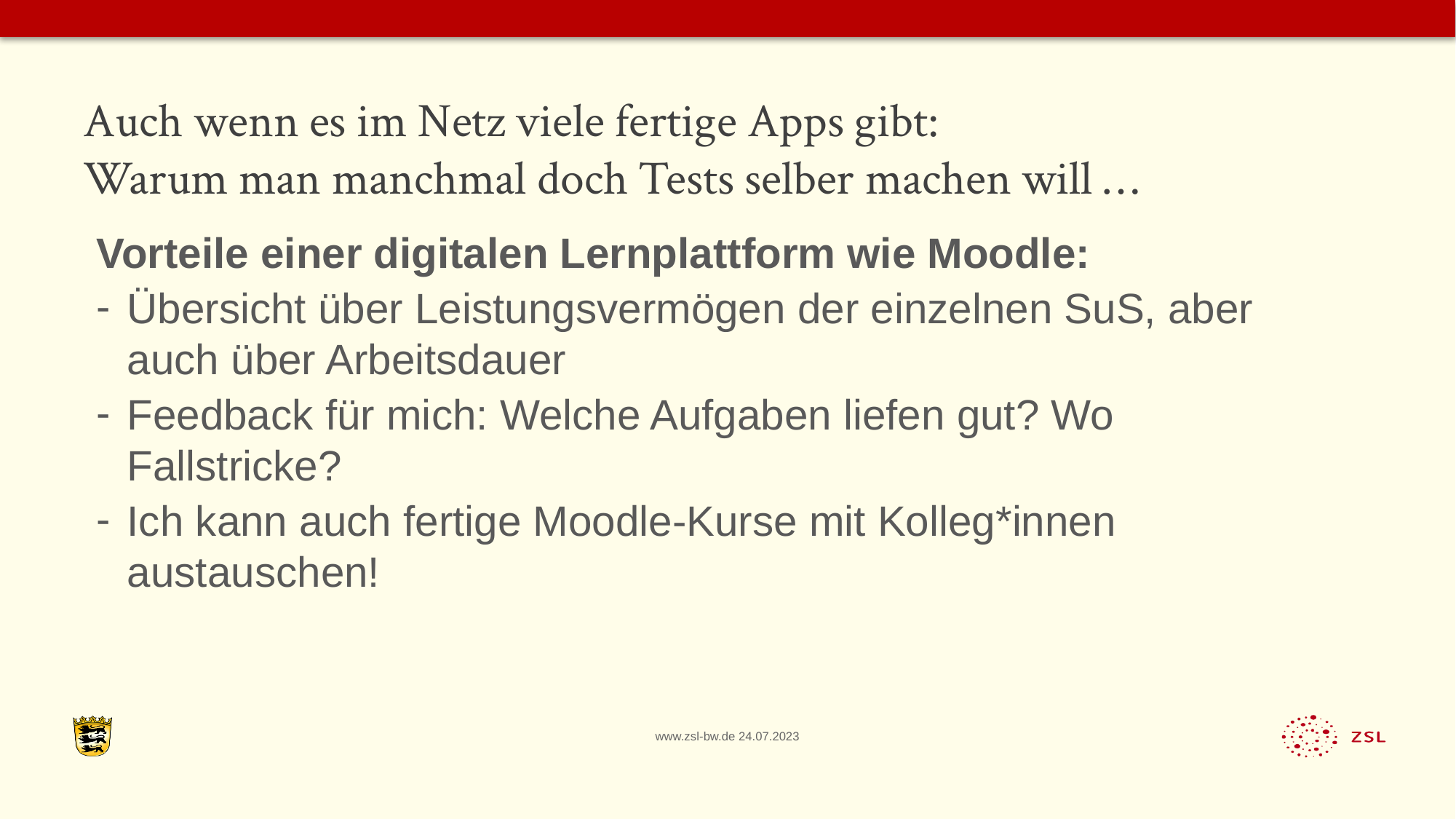

# Auch wenn es im Netz viele fertige Apps gibt: Warum man manchmal doch Tests selber machen will …
Vorteile einer digitalen Lernplattform wie Moodle:
Übersicht über Leistungsvermögen der einzelnen SuS, aber auch über Arbeitsdauer
Feedback für mich: Welche Aufgaben liefen gut? Wo Fallstricke?
Ich kann auch fertige Moodle-Kurse mit Kolleg*innen austauschen!